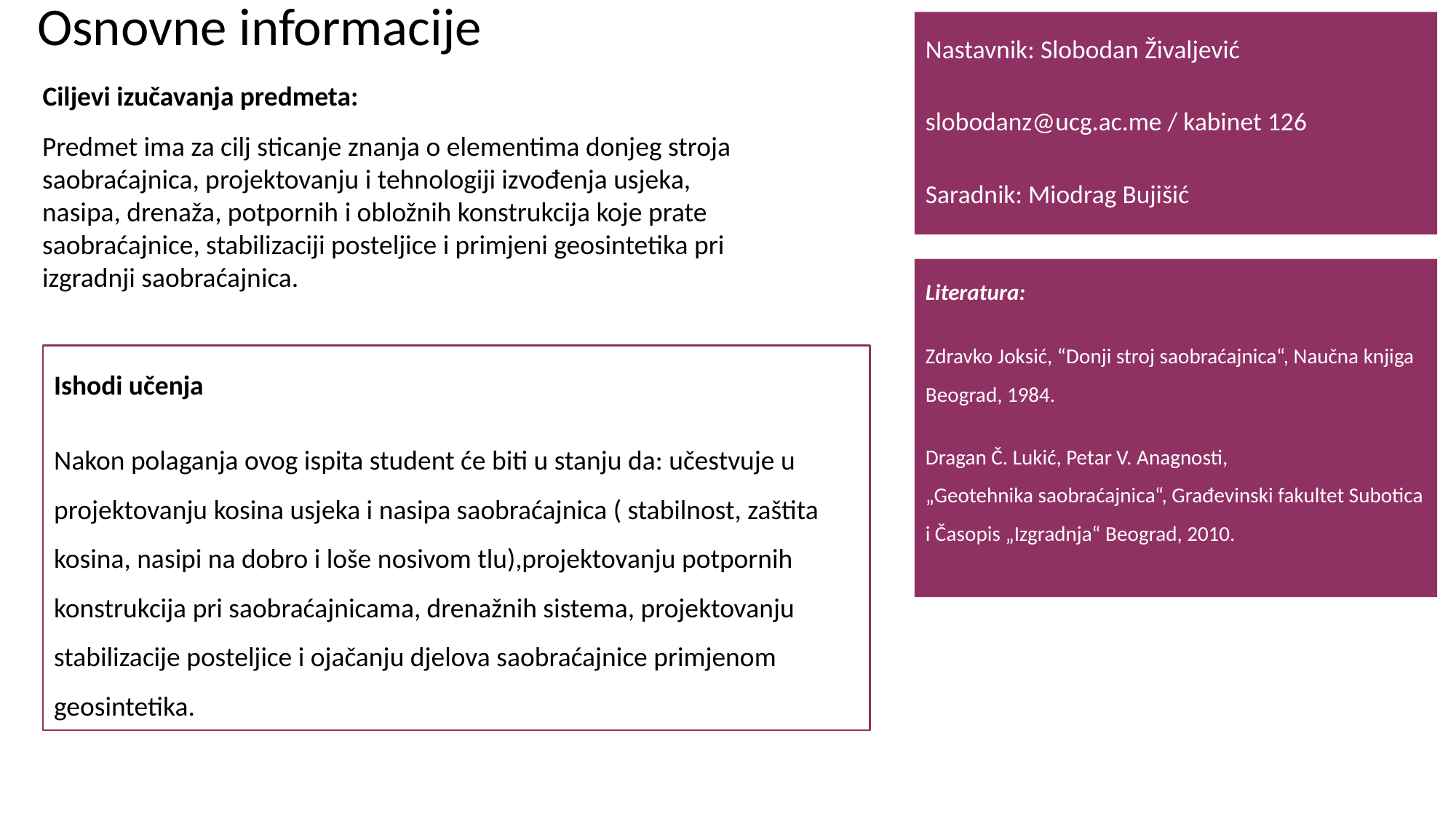

# Osnovne informacije
Nastavnik: Slobodan Živaljević
slobodanz@ucg.ac.me / kabinet 126
Saradnik: Miodrag Bujišić
Ciljevi izučavanja predmeta:
Predmet ima za cilj sticanje znanja o elementima donjeg stroja saobraćajnica, projektovanju i tehnologiji izvođenja usjeka, nasipa, drenaža, potpornih i obložnih konstrukcija koje prate saobraćajnice, stabilizaciji posteljice i primjeni geosintetika pri izgradnji saobraćajnica.
Literatura:
Zdravko Joksić, “Donji stroj saobraćajnica“, Naučna knjiga Beograd, 1984.
Dragan Č. Lukić, Petar V. Anagnosti,
„Geotehnika saobraćajnica“, Građevinski fakultet Subotica i Časopis „Izgradnja“ Beograd, 2010.
Ishodi učenja
Nakon polaganja ovog ispita student će biti u stanju da: učestvuje u projektovanju kosina usjeka i nasipa saobraćajnica ( stabilnost, zaštita kosina, nasipi na dobro i loše nosivom tlu),projektovanju potpornih konstrukcija pri saobraćajnicama, drenažnih sistema, projektovanju stabilizacije posteljice i ojačanju djelova saobraćajnice primjenom geosintetika.